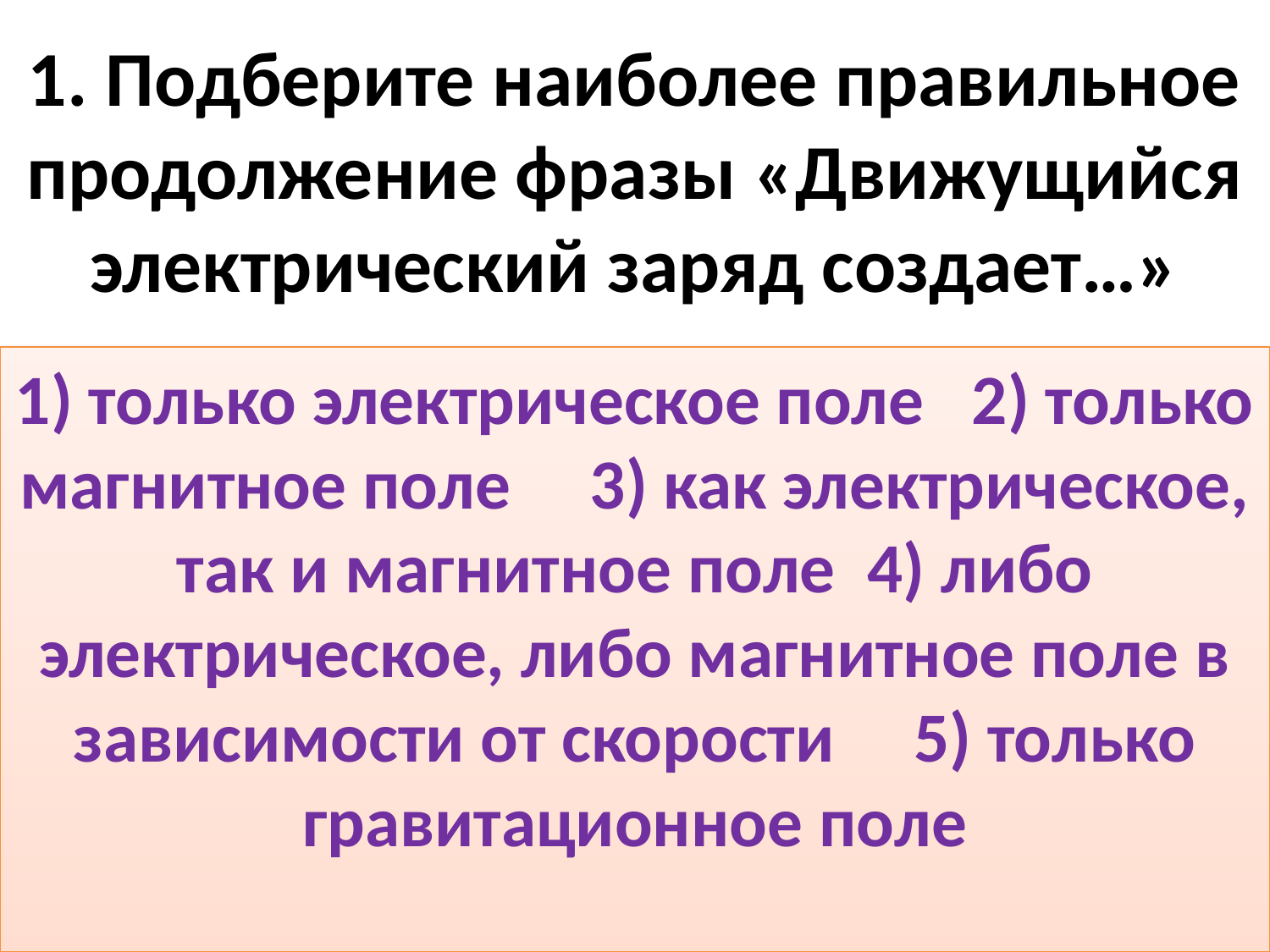

# 1. Подберите наиболее правильное продолжение фразы «Движущийся электрический заряд создает…»
1) только электрическое поле   2) только магнитное поле     3) как электрическое, так и магнитное поле  4) либо электрическое, либо магнитное поле в зависимости от скорости     5) только гравитационное поле